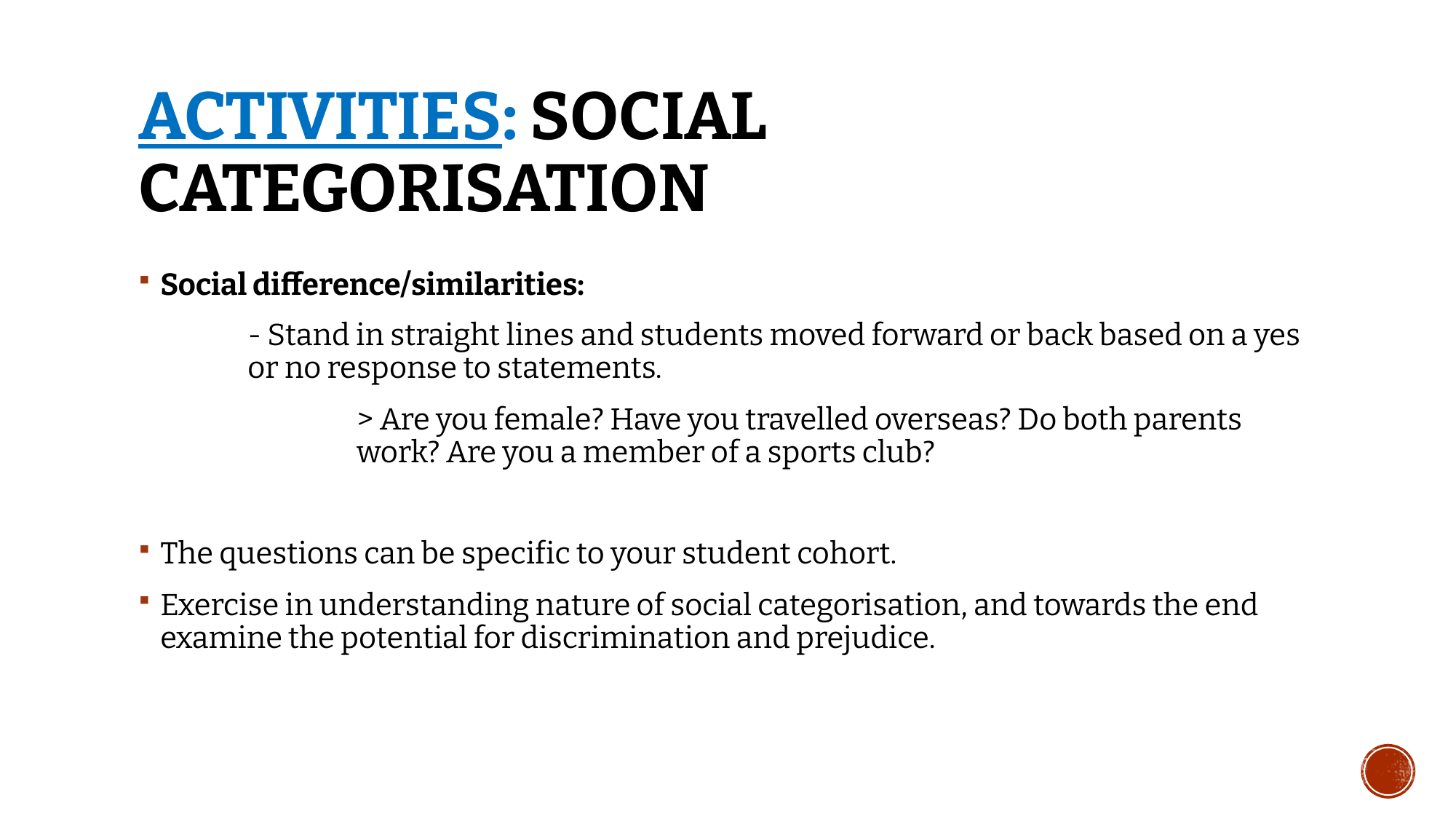

# Activities: social categorisation

Social difference/similarities:
	- Stand in straight lines and students moved forward or back based on a yes 	or no response to statements.
		> Are you female? Have you travelled overseas? Do both parents 		work? Are you a member of a sports club?

The questions can be specific to your student cohort.
Exercise in understanding nature of social categorisation, and towards the end examine the potential for discrimination and prejudice.